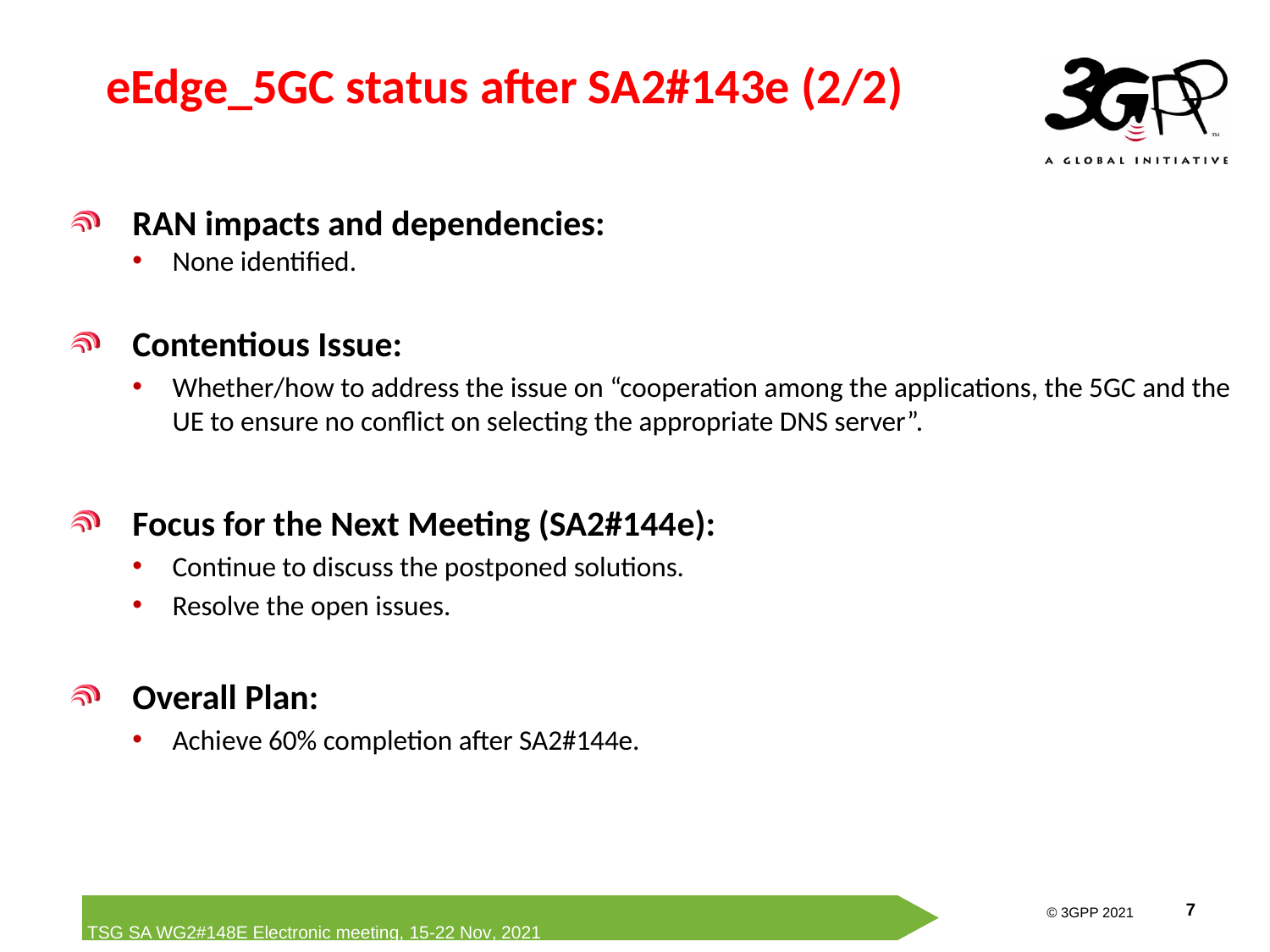

# eEdge_5GC status after SA2#143e (2/2)
RAN impacts and dependencies:
None identified.

Contentious Issue:
Whether/how to address the issue on “cooperation among the applications, the 5GC and the UE to ensure no conflict on selecting the appropriate DNS server”.

Focus for the Next Meeting (SA2#144e):
Continue to discuss the postponed solutions.
Resolve the open issues.

Overall Plan:
Achieve 60% completion after SA2#144e.